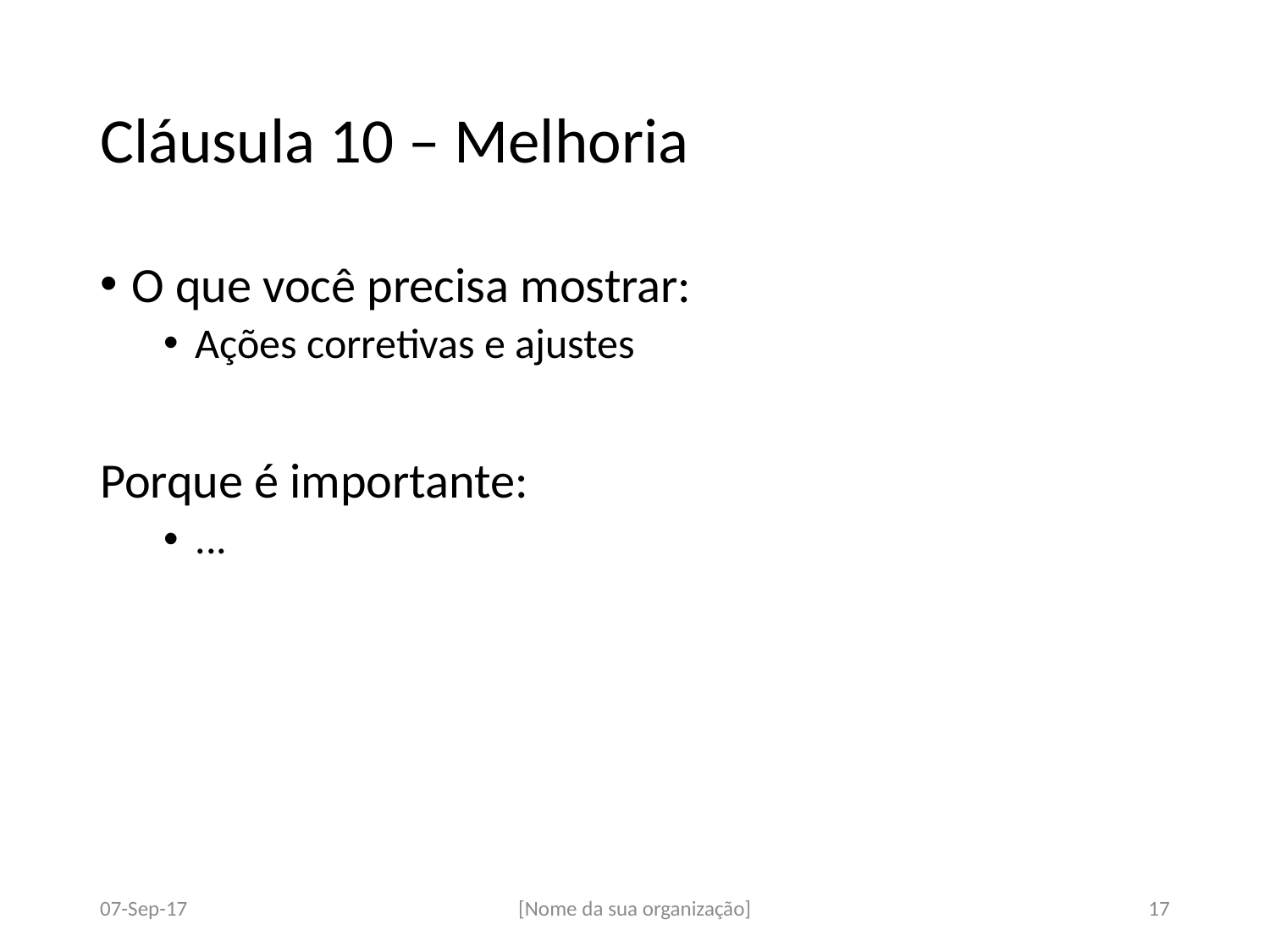

# Cláusula 10 – Melhoria
O que você precisa mostrar:
Ações corretivas e ajustes

Porque é importante:
...
07-Sep-17
[Nome da sua organização]
17